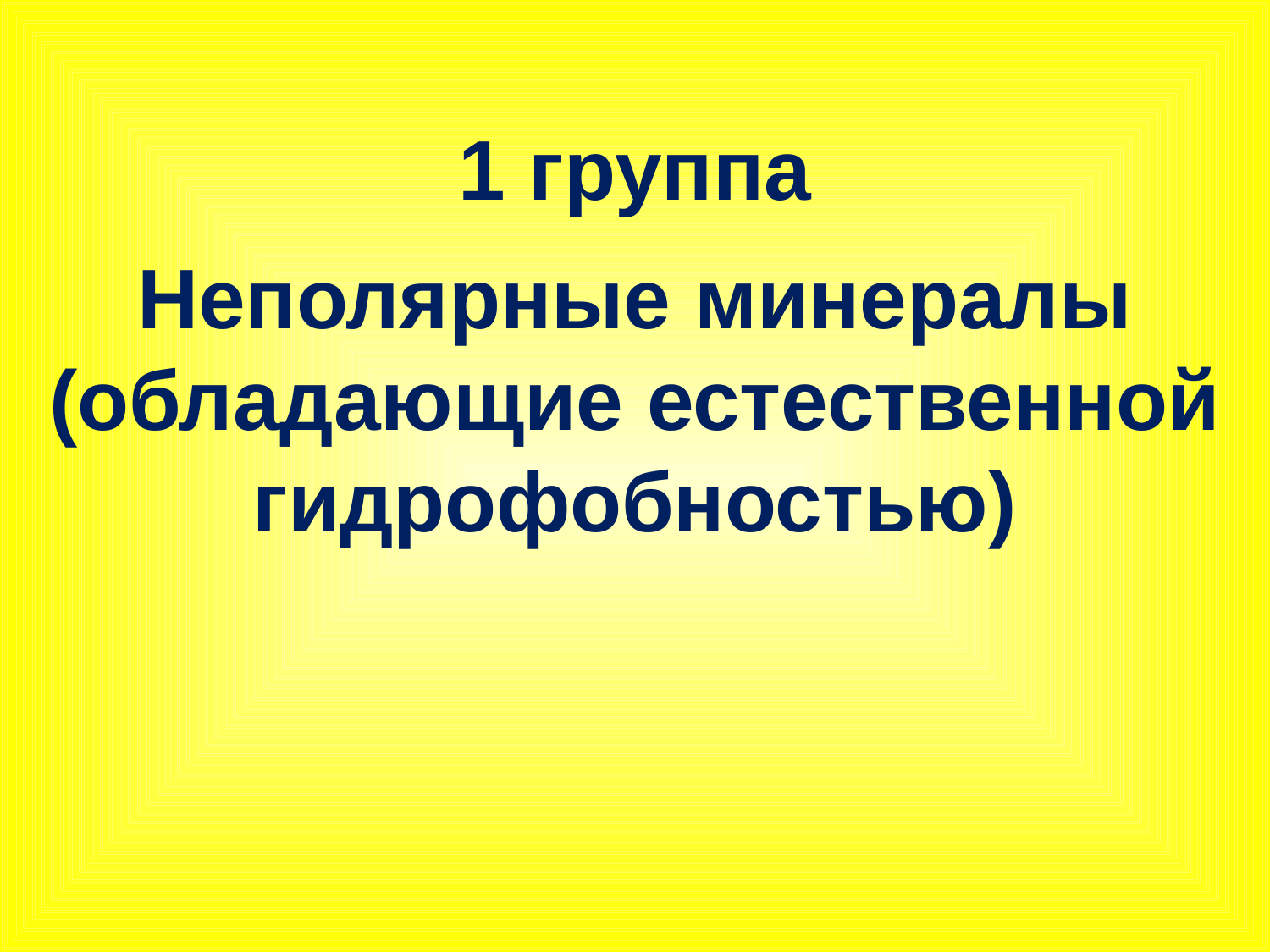

1 группа
Неполярные минералы (обладающие естественной гидрофобностью)